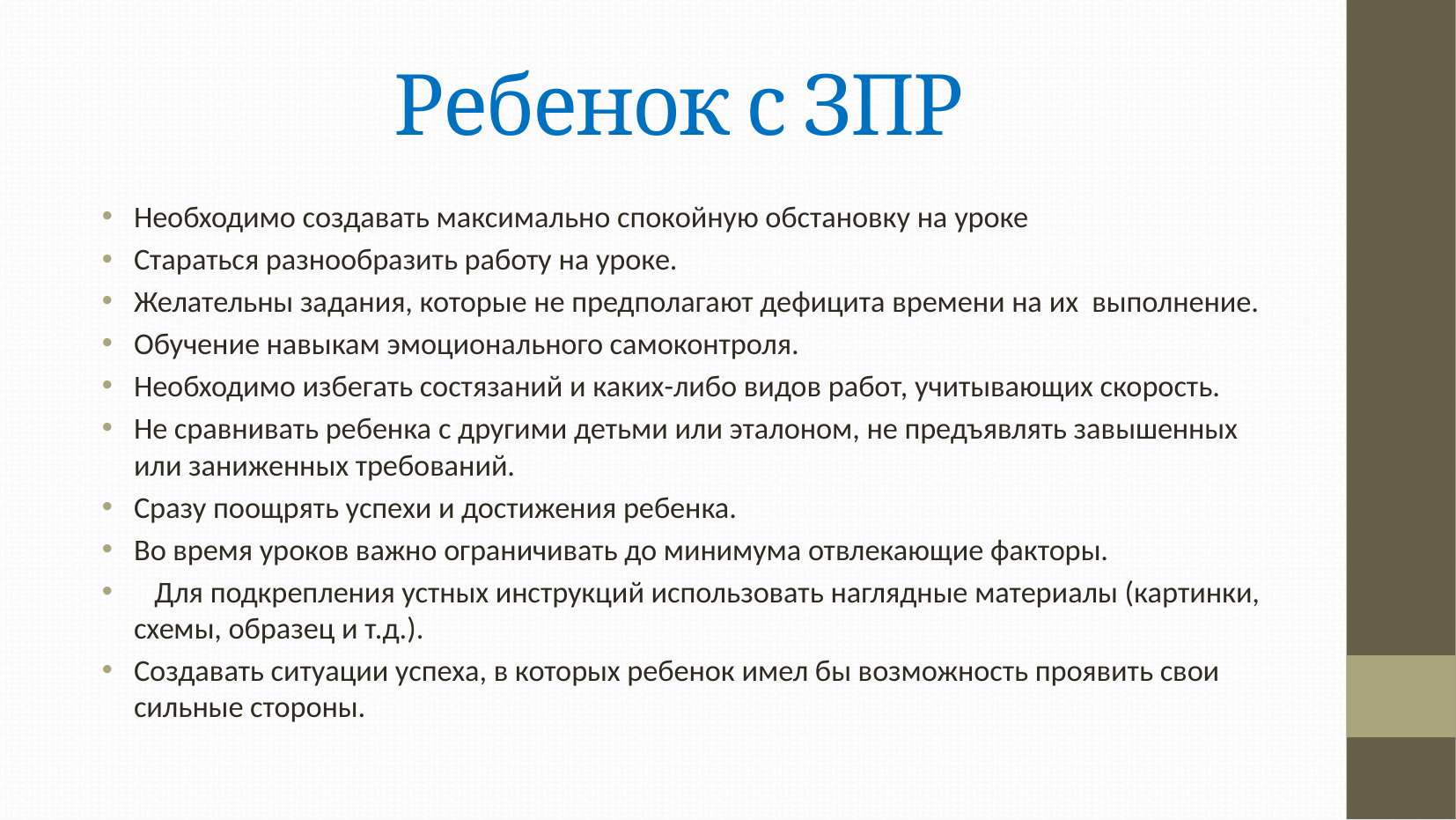

# Ребенок с ЗПР
Необходимо создавать максимально спокойную обстановку на уроке
Стараться разнообразить работу на уроке.
Желательны задания, которые не предполагают дефицита времени на их  выполнение.
Обучение навыкам эмоционального самоконтроля.
Необходимо избегать состязаний и каких-либо видов работ, учитывающих скорость.
Не сравнивать ребенка с другими детьми или эталоном, не предъявлять завышенных или заниженных требований.
Сразу поощрять успехи и достижения ребенка.
Во время уроков важно ограничивать до минимума отвлекающие факторы.
   Для подкрепления устных инструкций использовать наглядные материалы (картинки, схемы, образец и т.д.).
Создавать ситуации успеха, в которых ребенок имел бы возможность проявить свои сильные стороны.